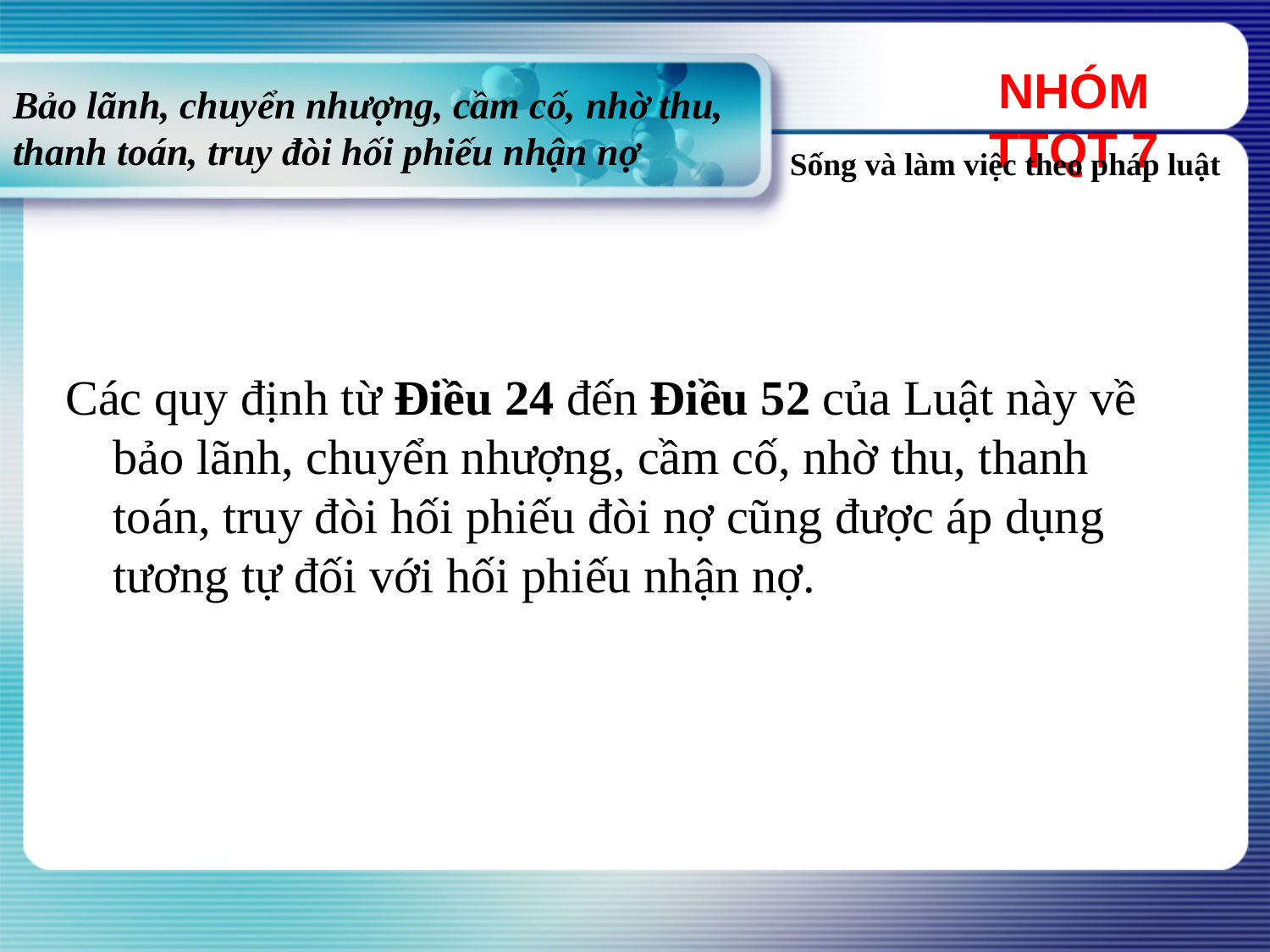

# Bảo lãnh, chuyển nhượng, cầm cố, nhờ thu, thanh toán, truy đòi hối phiếu nhận nợ
NHÓM TTQT 7
Sống và làm việc theo pháp luật
Các quy định từ Điều 24 đến Điều 52 của Luật này về bảo lãnh, chuyển nhượng, cầm cố, nhờ thu, thanh toán, truy đòi hối phiếu đòi nợ cũng được áp dụng tương tự đối với hối phiếu nhận nợ.